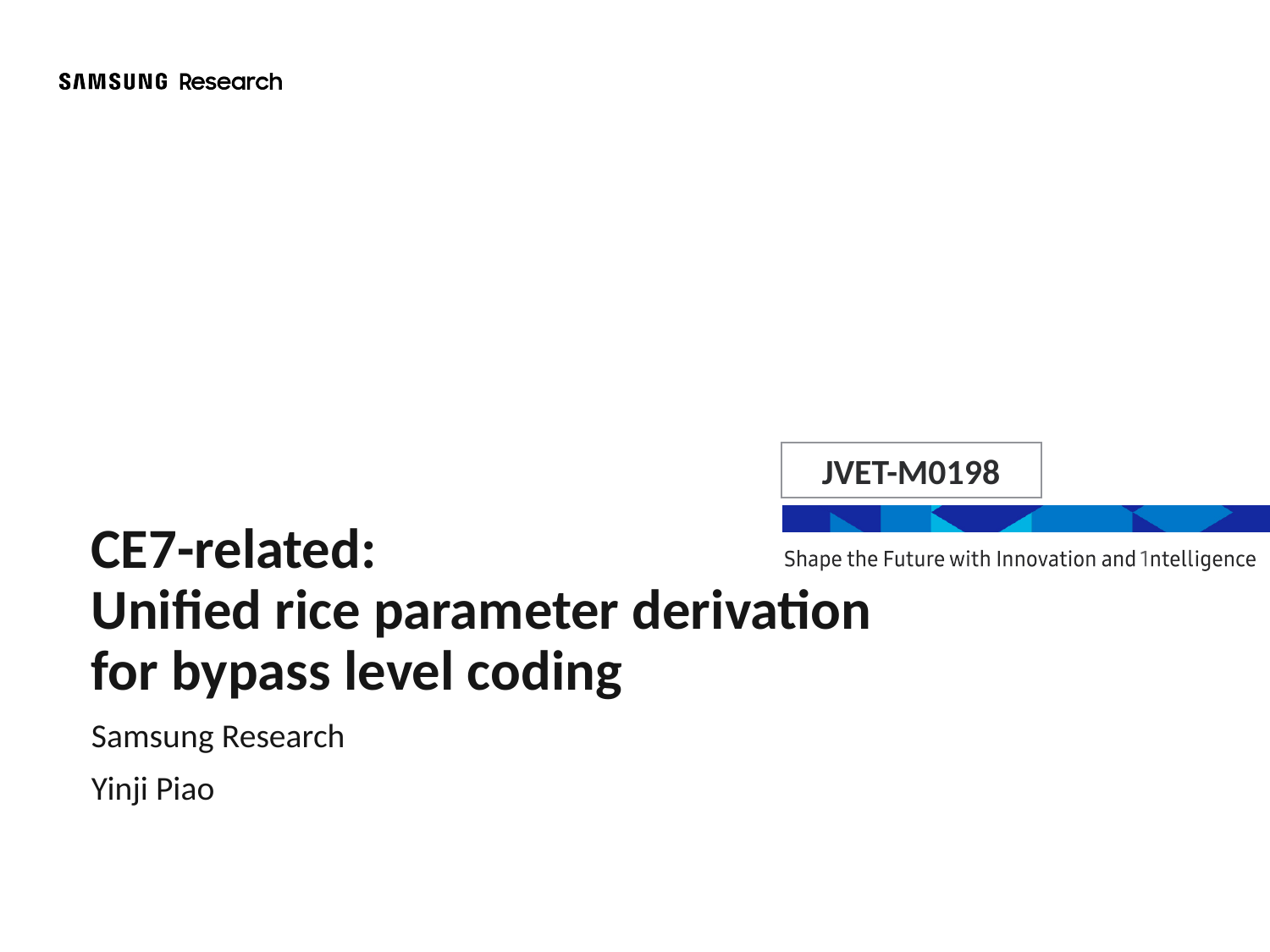

JVET-M0198
CE7-related:
Unified rice parameter derivation
for bypass level coding
Samsung Research
Yinji Piao